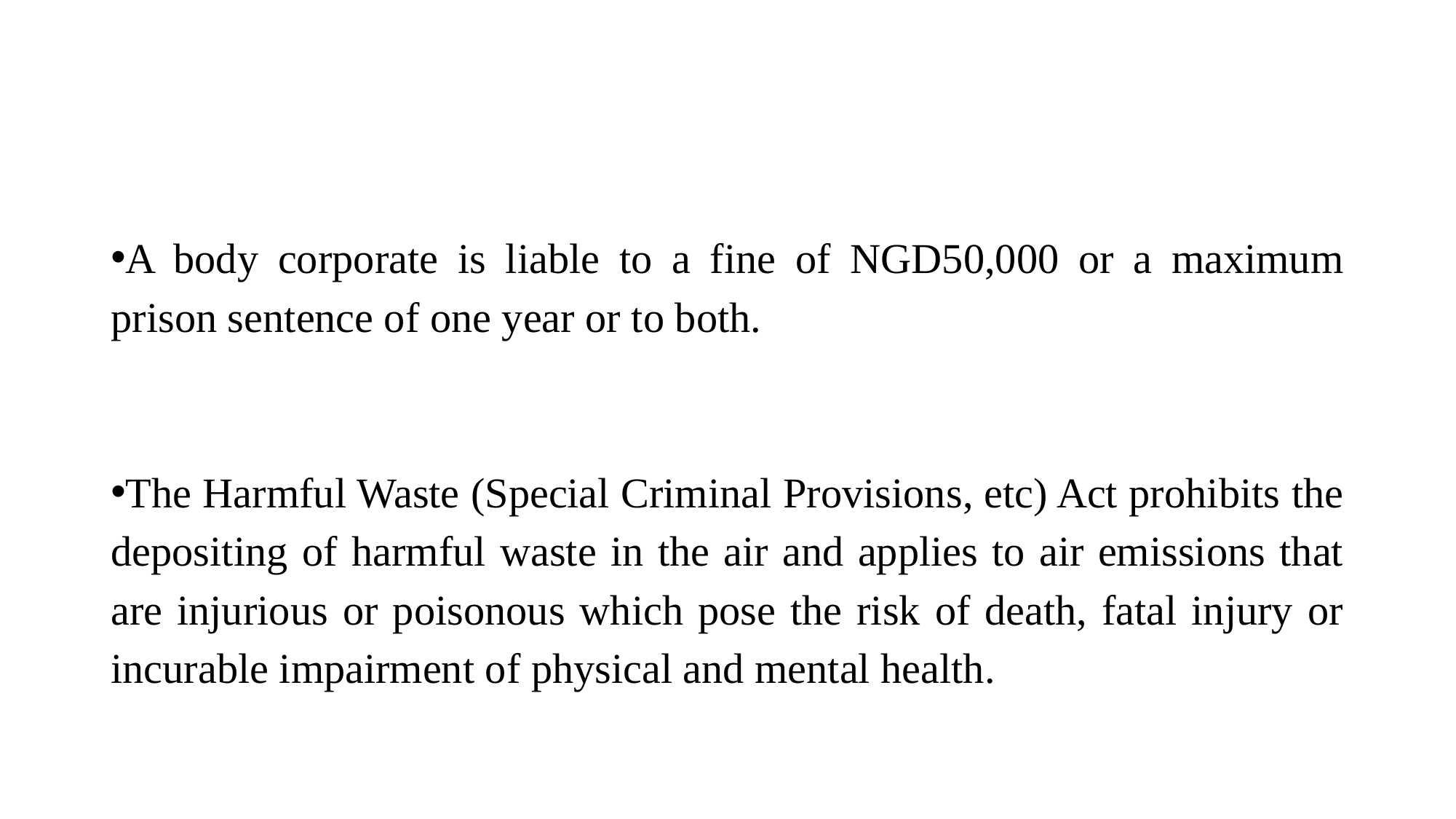

#
A body corporate is liable to a fine of NGD50,000 or a maximum prison sentence of one year or to both.

The Harmful Waste (Special Criminal Provisions, etc) Act prohibits the depositing of harmful waste in the air and applies to air emissions that are injurious or poisonous which pose the risk of death, fatal injury or incurable impairment of physical and mental health.